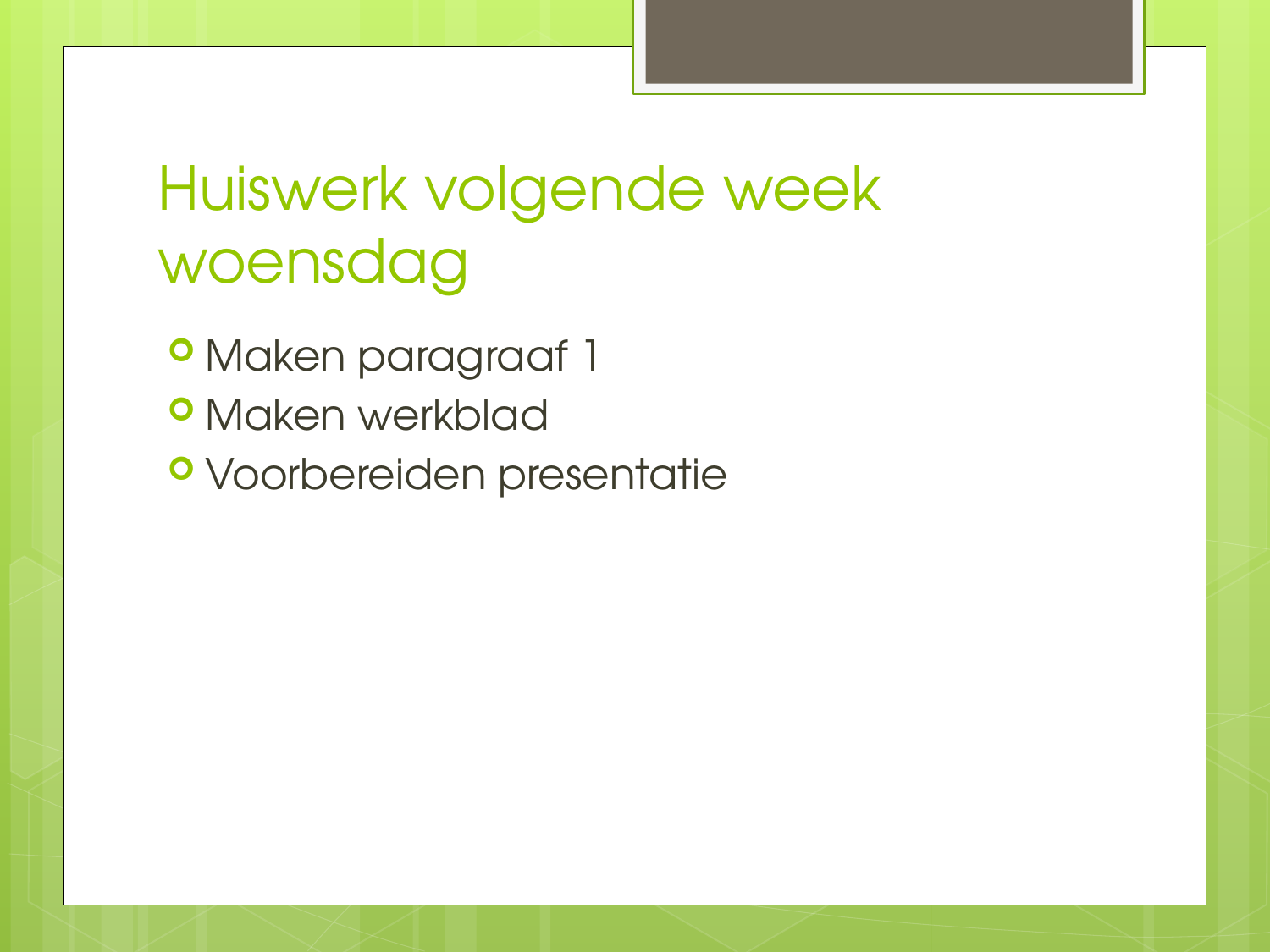

# Huiswerk volgende week woensdag
Maken paragraaf 1
Maken werkblad
Voorbereiden presentatie